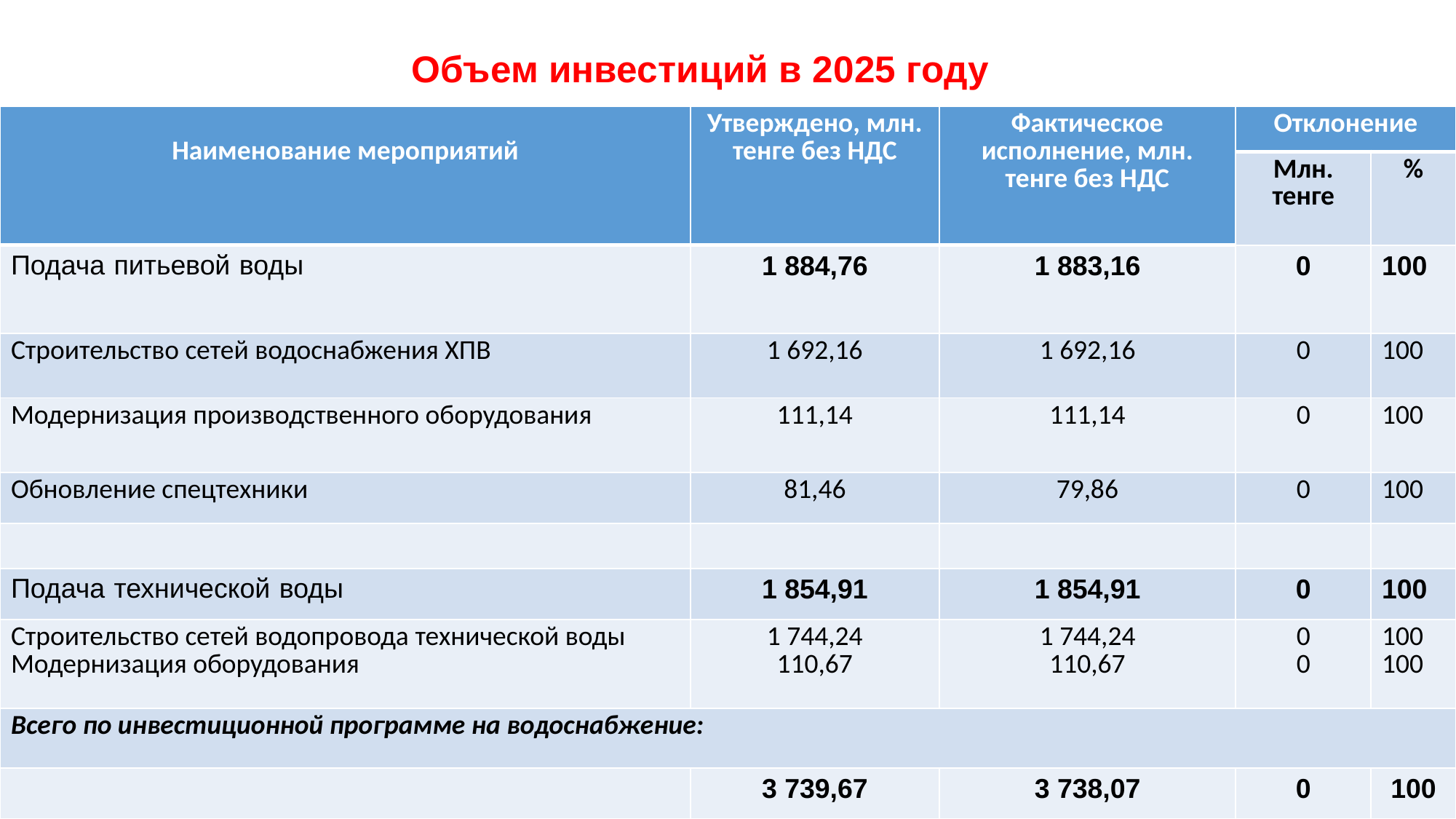

# Объем инвестиций в 2025 году
| Наименование мероприятий | Утверждено, млн. тенге без НДС | Фактическое исполнение, млн. тенге без НДС | Отклонение |  |
| --- | --- | --- | --- | --- |
|  |  |  | Млн. тенге | % |
| Подача питьевой воды | 1 884,76 | 1 883,16 | 0 | 100 |
| Строительство сетей водоснабжения ХПВ | 1 692,16 | 1 692,16 | 0 | 100 |
| Модернизация производственного оборудования | 111,14 | 111,14 | 0 | 100 |
| Обновление спецтехники | 81,46 | 79,86 | 0 | 100 |
|  |  |  |  |  |
| Подача технической воды | 1 854,91 | 1 854,91 | 0 | 100 |
| Строительство сетей водопровода технической воды Модернизация оборудования | 1 744,24 110,67 | 1 744,24 110,67 | 0 0 | 100 100 |
| Всего по инвестиционной программе на водоснабжение: |  |  |  |  |
|  | 3 739,67 | 3 738,07 | 0 | 100 |
18